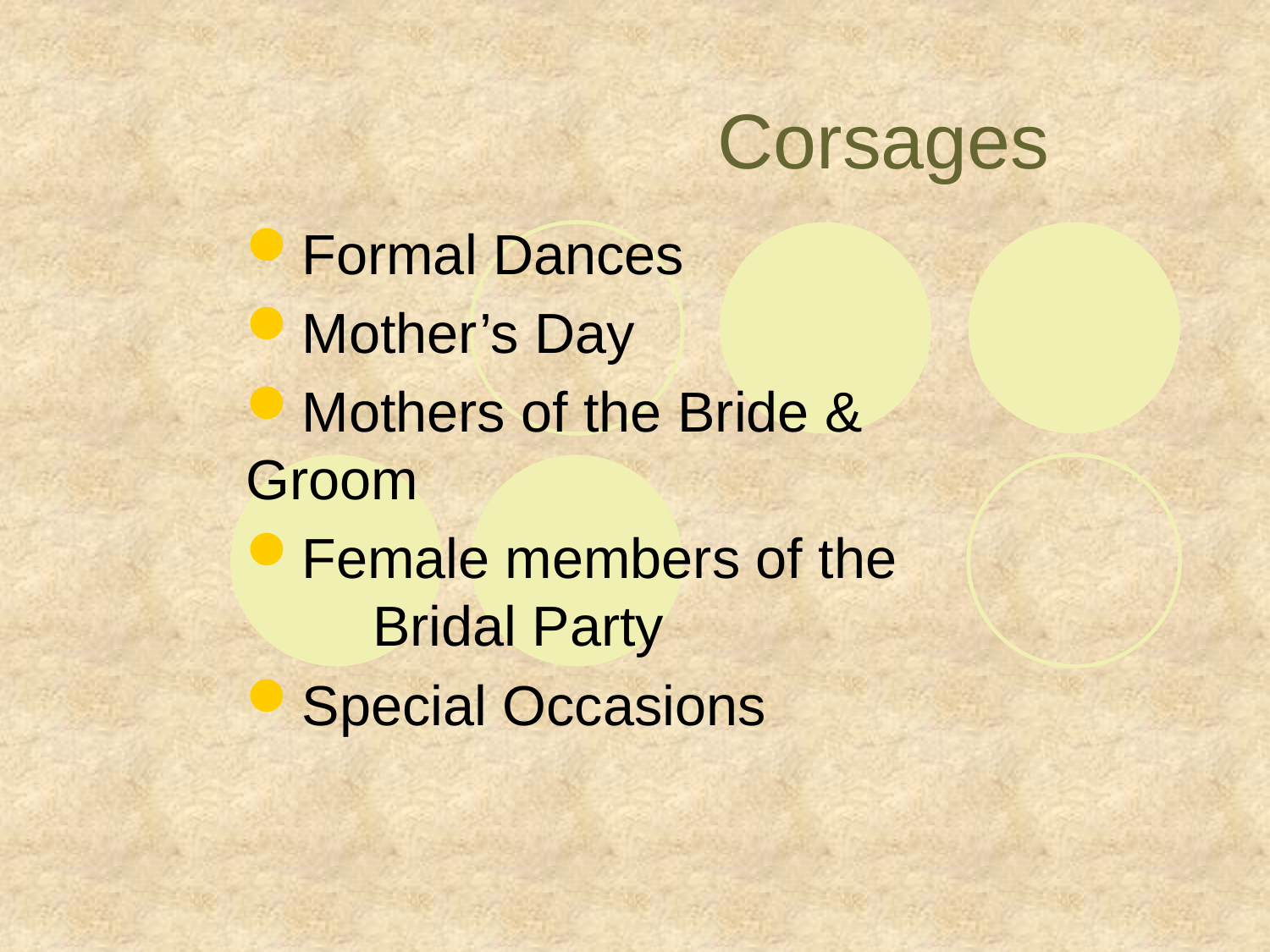

# Corsages
Formal Dances
Mother’s Day
Mothers of the Bride & 	Groom
Female members of the 	Bridal Party
Special Occasions